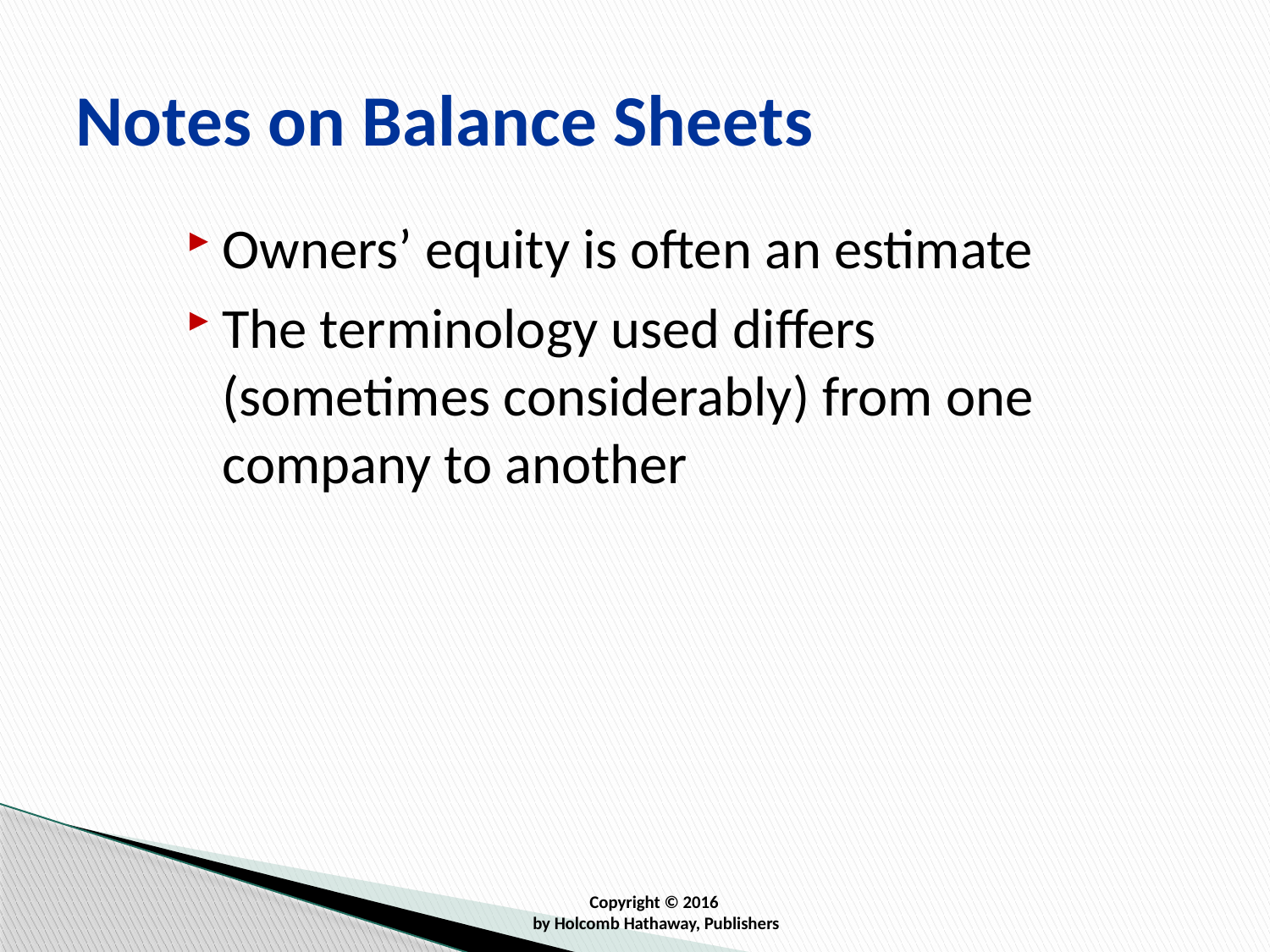

# Notes on Balance Sheets
Owners’ equity is often an estimate
The terminology used differs (sometimes considerably) from one company to another
Copyright © 2016
by Holcomb Hathaway, Publishers